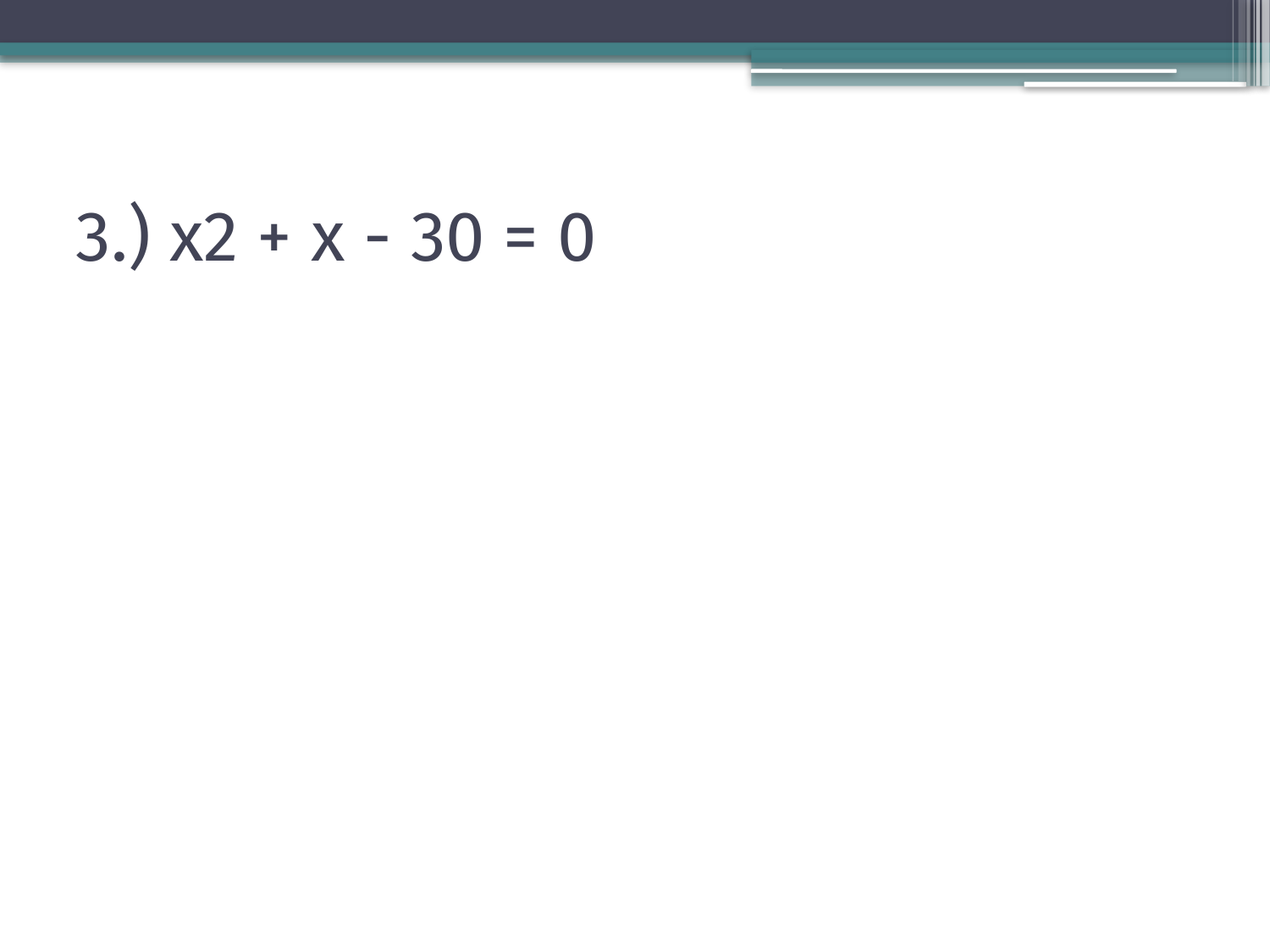

# 3.) x2 + x - 30 = 0